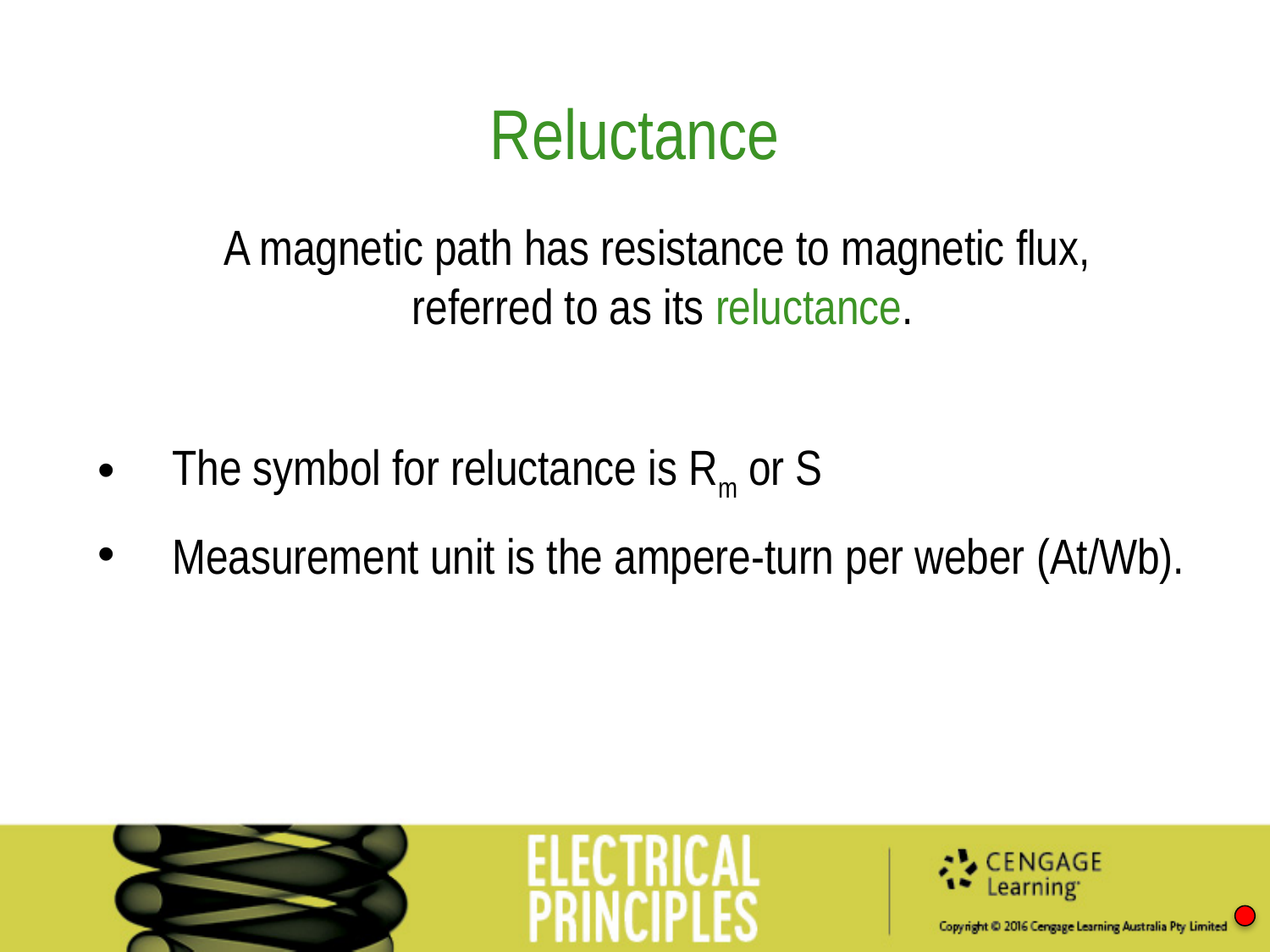

Reluctance
A magnetic path has resistance to magnetic flux,
referred to as its reluctance.

The symbol for reluctance is Rm or S
Measurement unit is the ampere-turn per weber (At/Wb).